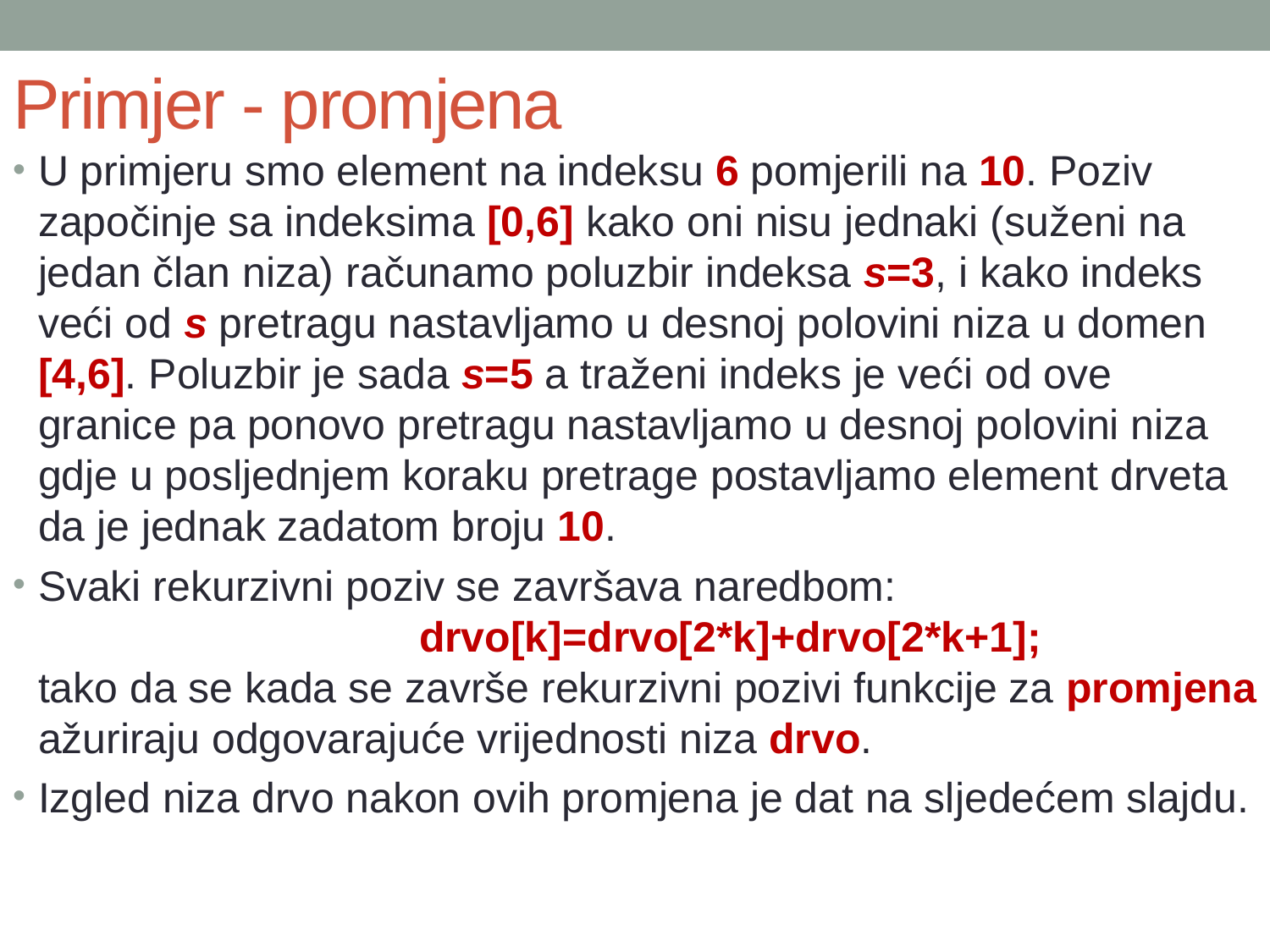

# Primjer - promjena
U primjeru smo element na indeksu 6 pomjerili na 10. Poziv započinje sa indeksima [0,6] kako oni nisu jednaki (suženi na jedan član niza) računamo poluzbir indeksa s=3, i kako indeks veći od s pretragu nastavljamo u desnoj polovini niza u domen [4,6]. Poluzbir je sada s=5 a traženi indeks je veći od ove granice pa ponovo pretragu nastavljamo u desnoj polovini niza gdje u posljednjem koraku pretrage postavljamo element drveta da je jednak zadatom broju 10.
Svaki rekurzivni poziv se završava naredbom:
 			drvo[k]=drvo[2*k]+drvo[2*k+1];
tako da se kada se završe rekurzivni pozivi funkcije za promjena ažuriraju odgovarajuće vrijednosti niza drvo.
Izgled niza drvo nakon ovih promjena je dat na sljedećem slajdu.